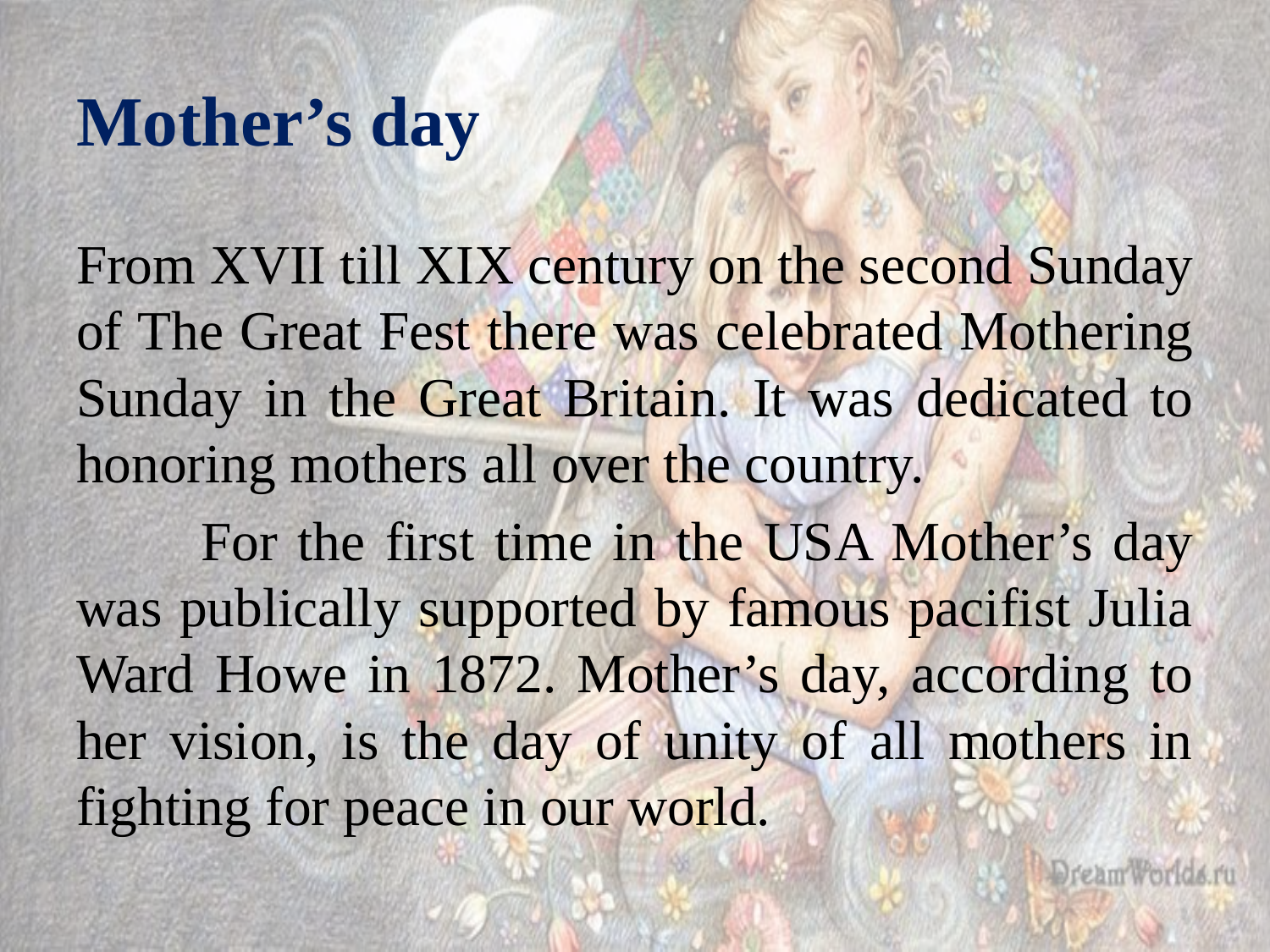

# Mother’s day
From XVII till XIX century on the second Sunday of The Great Fest there was celebrated Mothering Sunday in the Great Britain. It was dedicated to honoring mothers all over the country.
	For the first time in the USA Mother’s day was publically supported by famous pacifist Julia Ward Howe in 1872. Mother’s day, according to her vision, is the day of unity of all mothers in fighting for peace in our world.